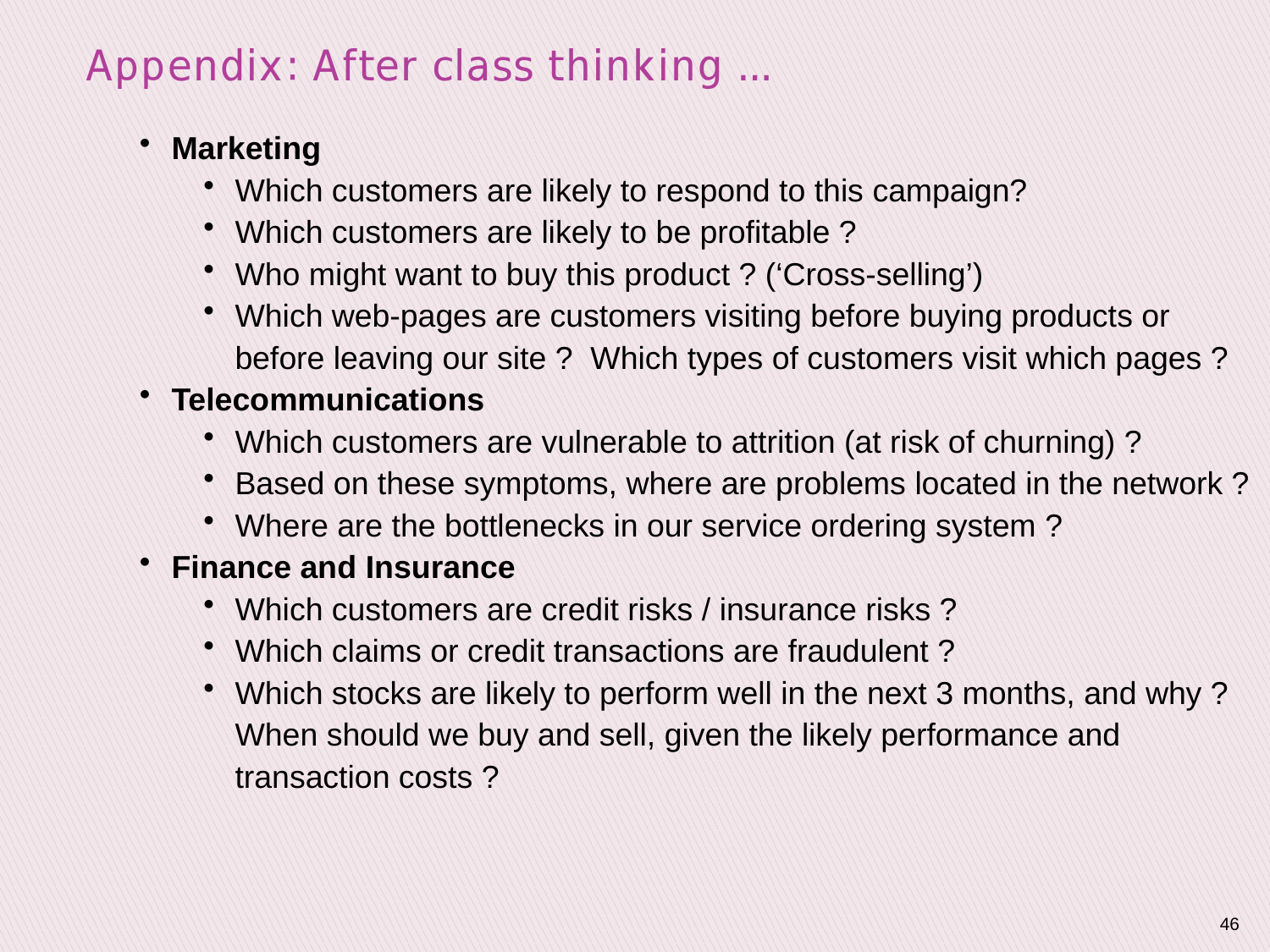

# Appendix: After class thinking …
Marketing
Which customers are likely to respond to this campaign?
Which customers are likely to be profitable ?
Who might want to buy this product ? (‘Cross-selling’)
Which web-pages are customers visiting before buying products or before leaving our site ?  Which types of customers visit which pages ?
Telecommunications
Which customers are vulnerable to attrition (at risk of churning) ?
Based on these symptoms, where are problems located in the network ?
Where are the bottlenecks in our service ordering system ?
Finance and Insurance
Which customers are credit risks / insurance risks ?
Which claims or credit transactions are fraudulent ?
Which stocks are likely to perform well in the next 3 months, and why ?  When should we buy and sell, given the likely performance and transaction costs ?
46